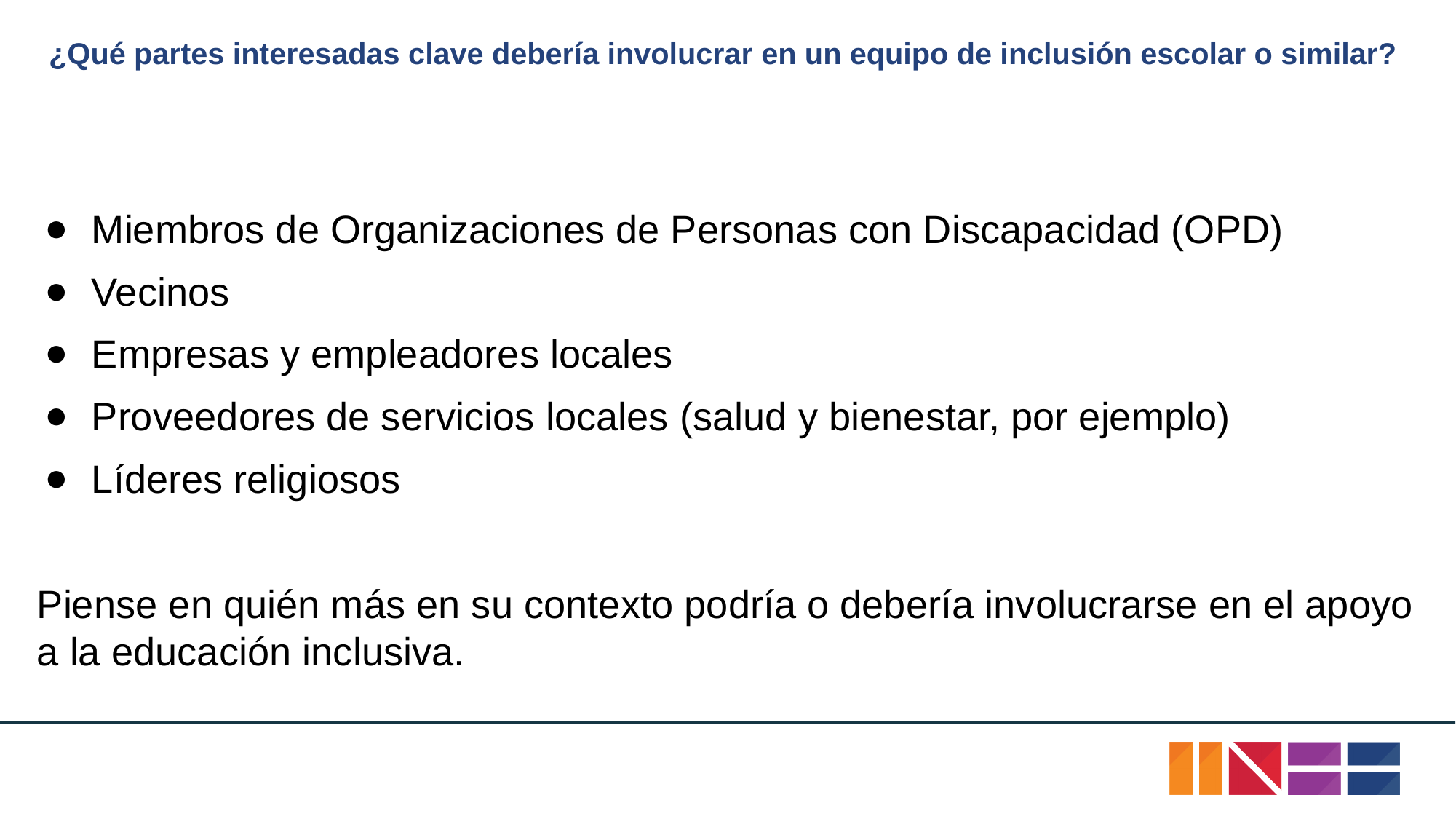

# ¿Qué partes interesadas clave debería involucrar en un equipo de inclusión escolar o similar?
Miembros de Organizaciones de Personas con Discapacidad (OPD)
Vecinos
Empresas y empleadores locales
Proveedores de servicios locales (salud y bienestar, por ejemplo)
Líderes religiosos

Piense en quién más en su contexto podría o debería involucrarse en el apoyo a la educación inclusiva.